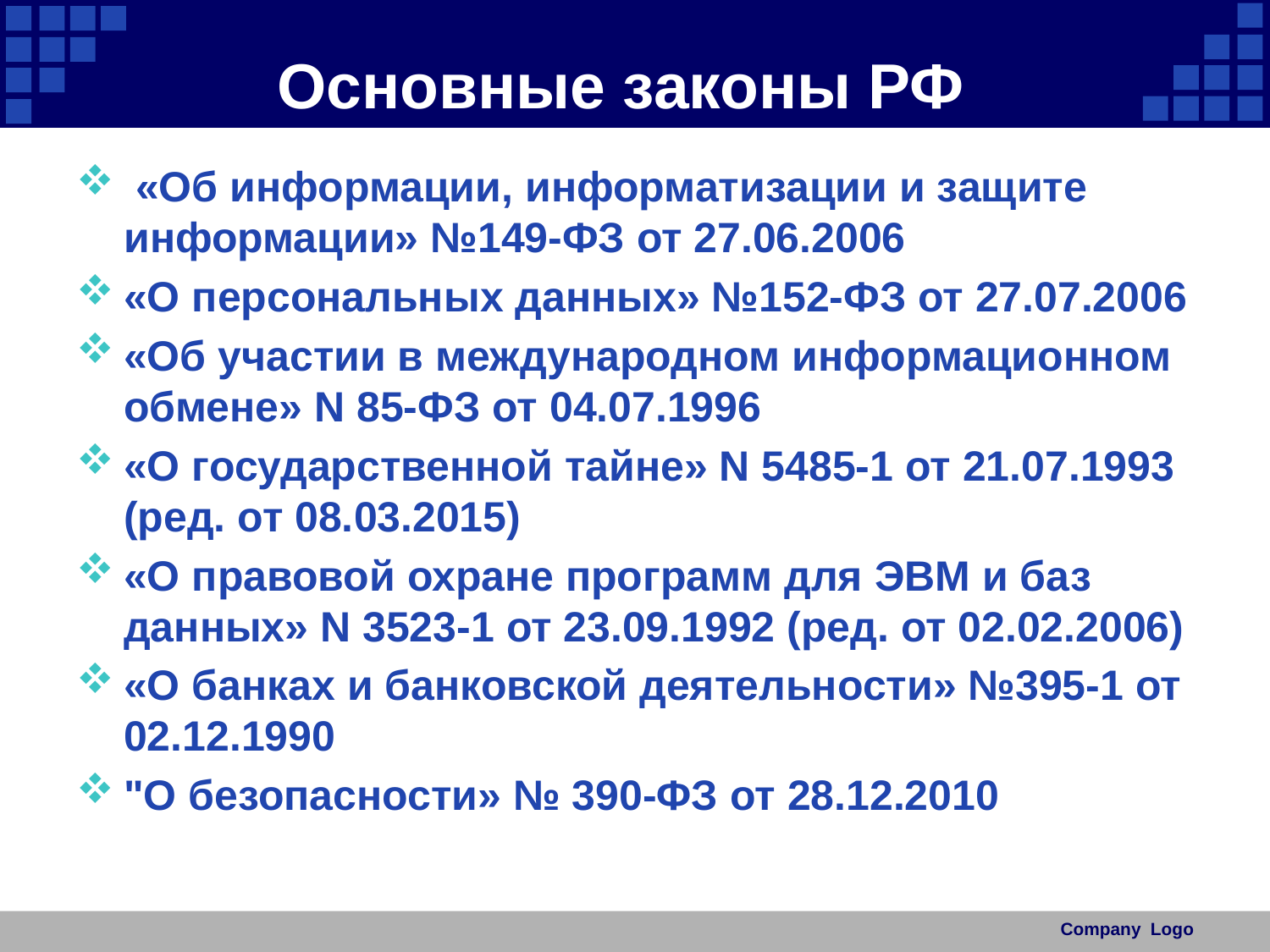

# Основные законы РФ
 «Об информации, информатизации и защите  информации» №149-ФЗ от 27.06.2006
«О персональных данных» №152-ФЗ от 27.07.2006
«Об участии в международном информационном обмене» N 85-ФЗ от 04.07.1996
«О государственной тайне» N 5485-1 от 21.07.1993 (ред. от 08.03.2015)
«О правовой охране программ для ЭВМ и баз данных» N 3523-1 от 23.09.1992 (ред. от 02.02.2006)
«О банках и банковской деятельности» №395-1 от 02.12.1990
"О безопасности» № 390-ΦЗ от 28.12.2010

Company  Logo